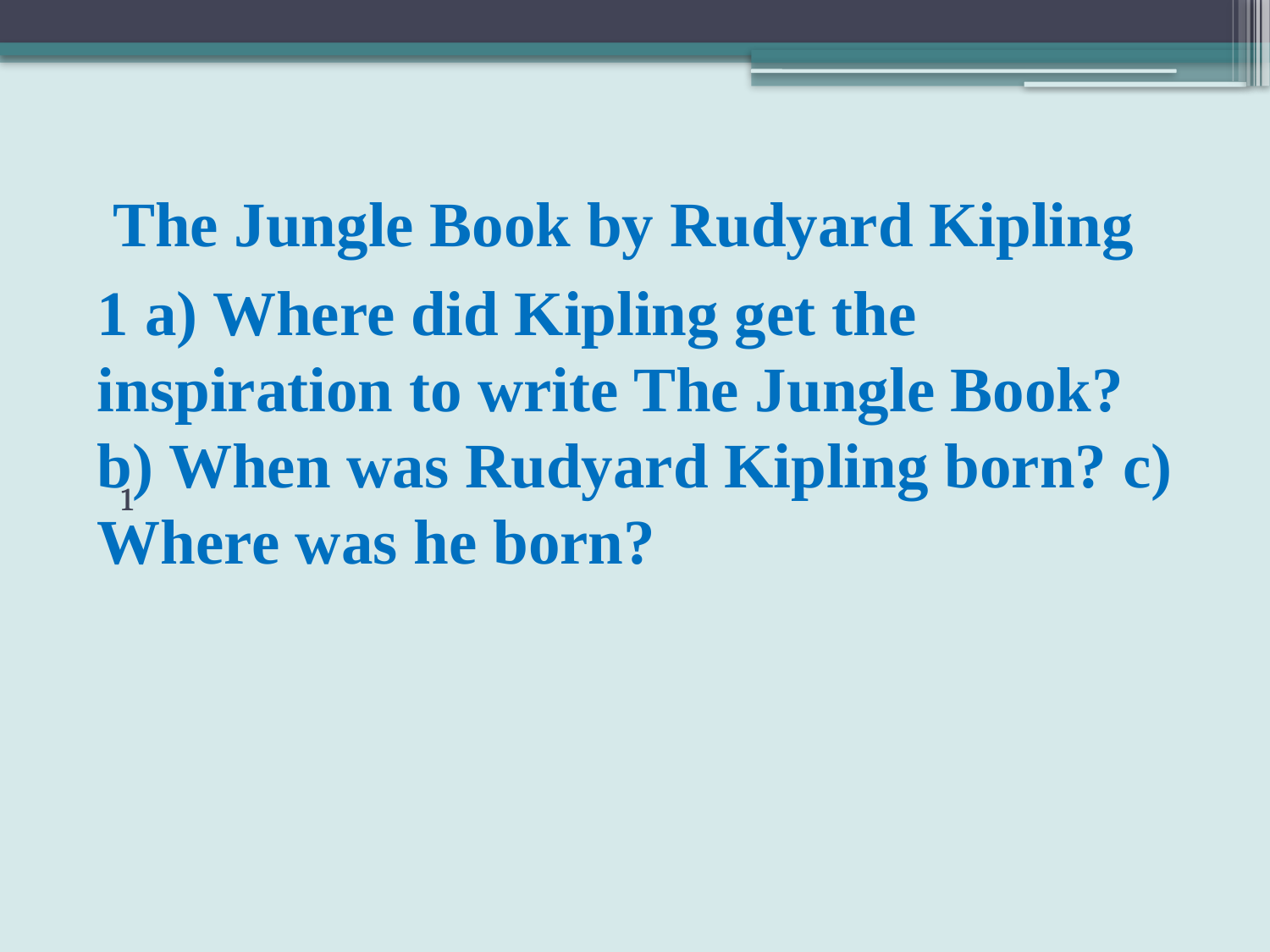

# The Jungle Book by Rudyard Kipling
1 a) Where did Kipling get the inspiration to write The Jungle Book?
b) When was Rudyard Kipling born? c) Where was he born?

1